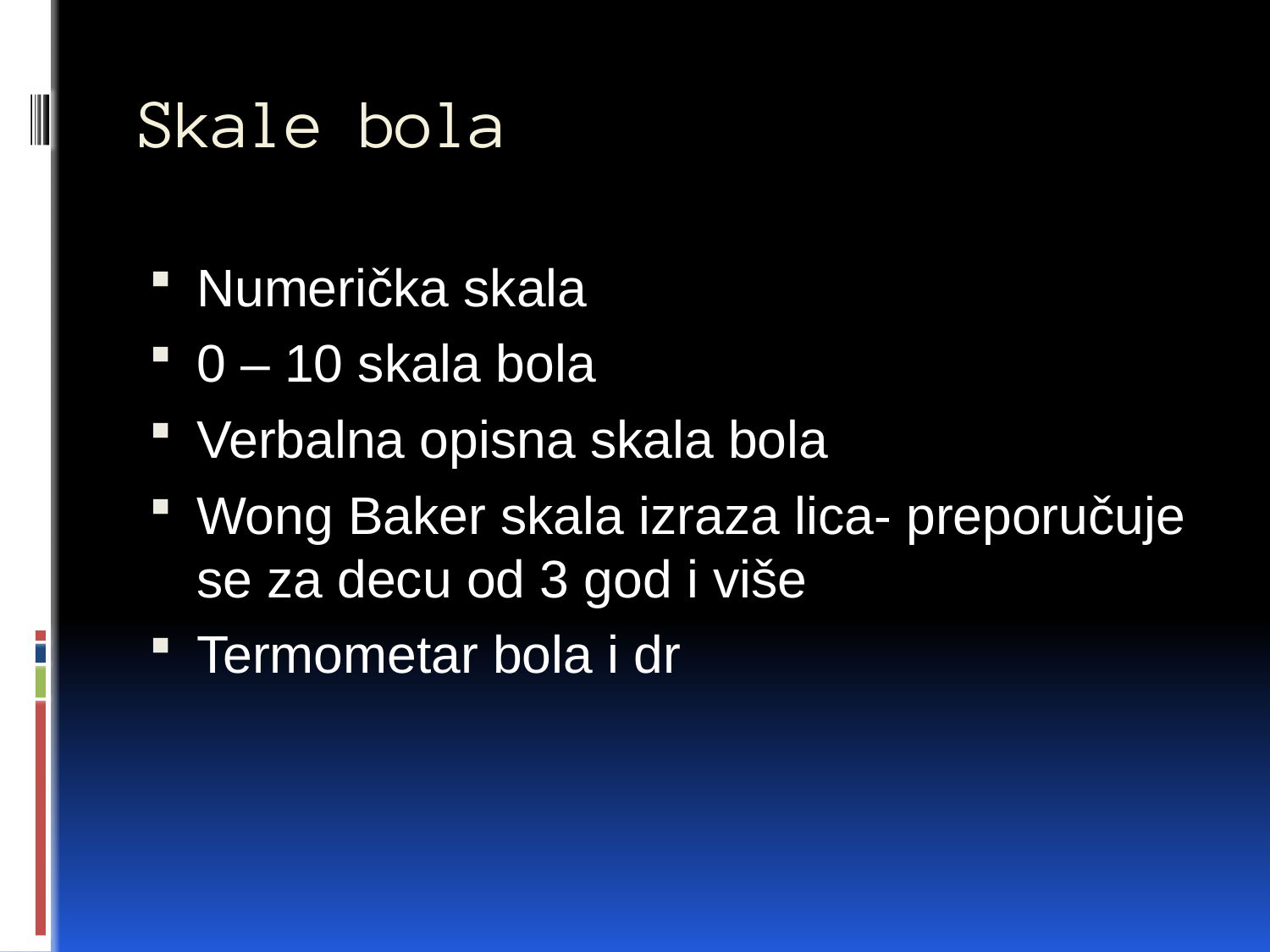

# Skale bola
Numerička skala
0 – 10 skala bola
Verbalna opisna skala bola
Wong Baker skala izraza lica- preporučuje se za decu od 3 god i više
Termometar bola i dr